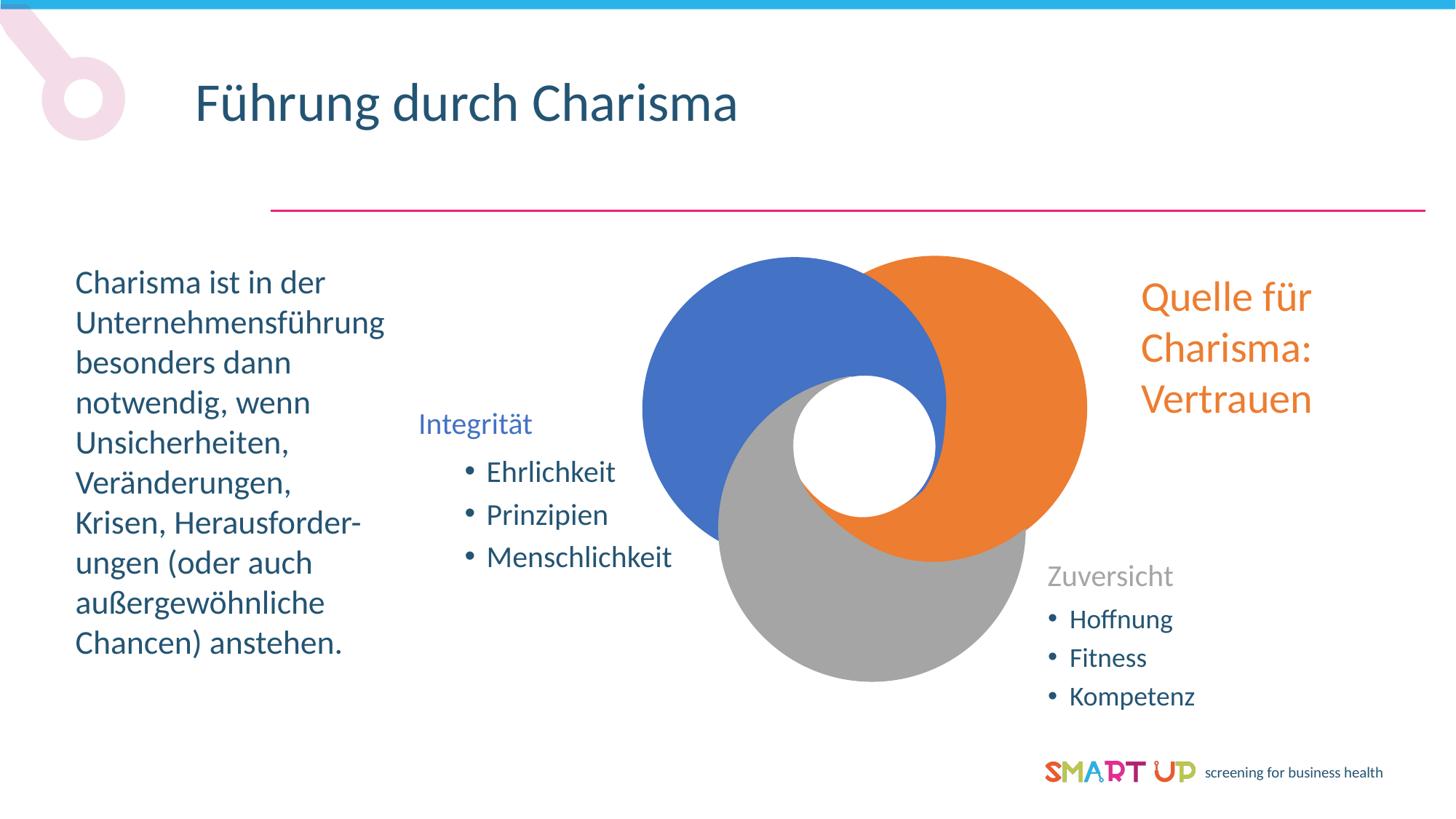

Führung durch Charisma
Charisma ist in der Unternehmensführung besonders dann notwendig, wenn Unsicherheiten, Veränderungen, Krisen, Herausforder-ungen (oder auch außergewöhnliche Chancen) anstehen.

Quelle für Charisma: Vertrauen

Integrität
Ehrlichkeit
Prinzipien
Menschlichkeit
Zuversicht
Hoffnung
Fitness
Kompetenz